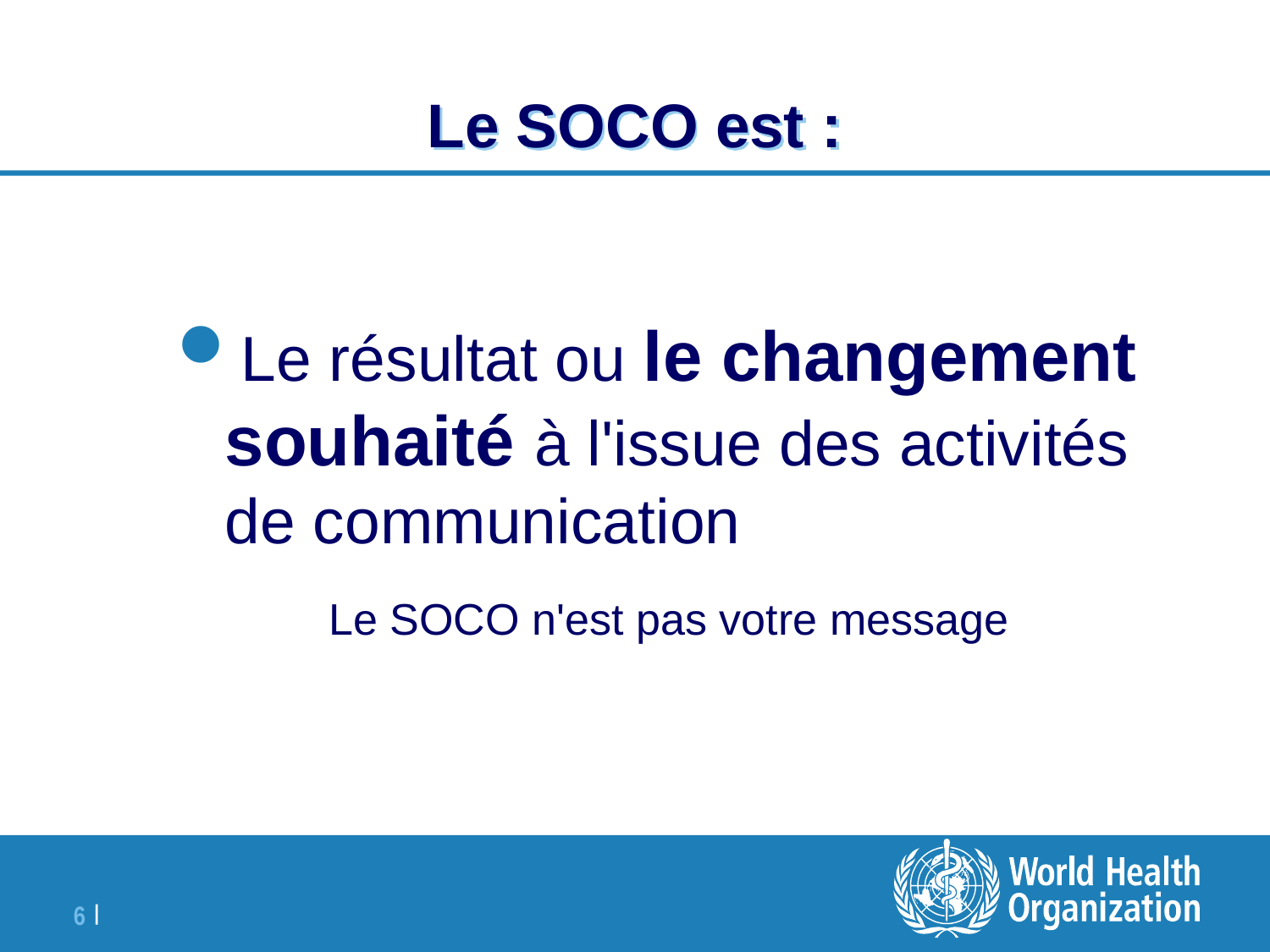

Le SOCO est :
Le résultat ou le changement souhaité à l'issue des activités de communication
Le SOCO n'est pas votre message